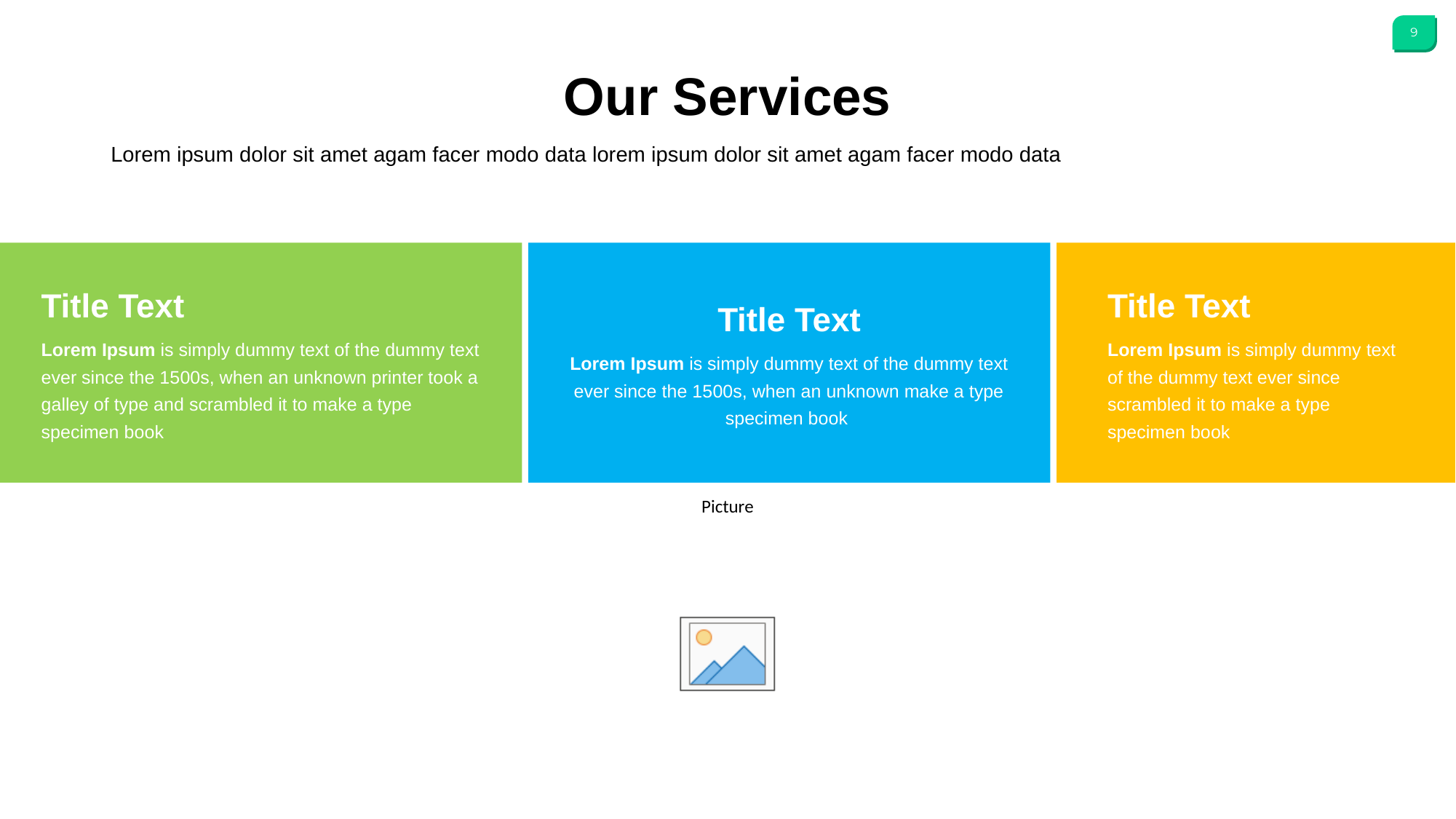

Our Services
Lorem ipsum dolor sit amet agam facer modo data lorem ipsum dolor sit amet agam facer modo data

Title Text
Lorem Ipsum is simply dummy text of the dummy text ever since the 1500s, when an unknown printer took a galley of type and scrambled it to make a type specimen book
Title Text
Lorem Ipsum is simply dummy text of the dummy text ever since scrambled it to make a type specimen book
Title Text
Lorem Ipsum is simply dummy text of the dummy text ever since the 1500s, when an unknown make a type specimen book